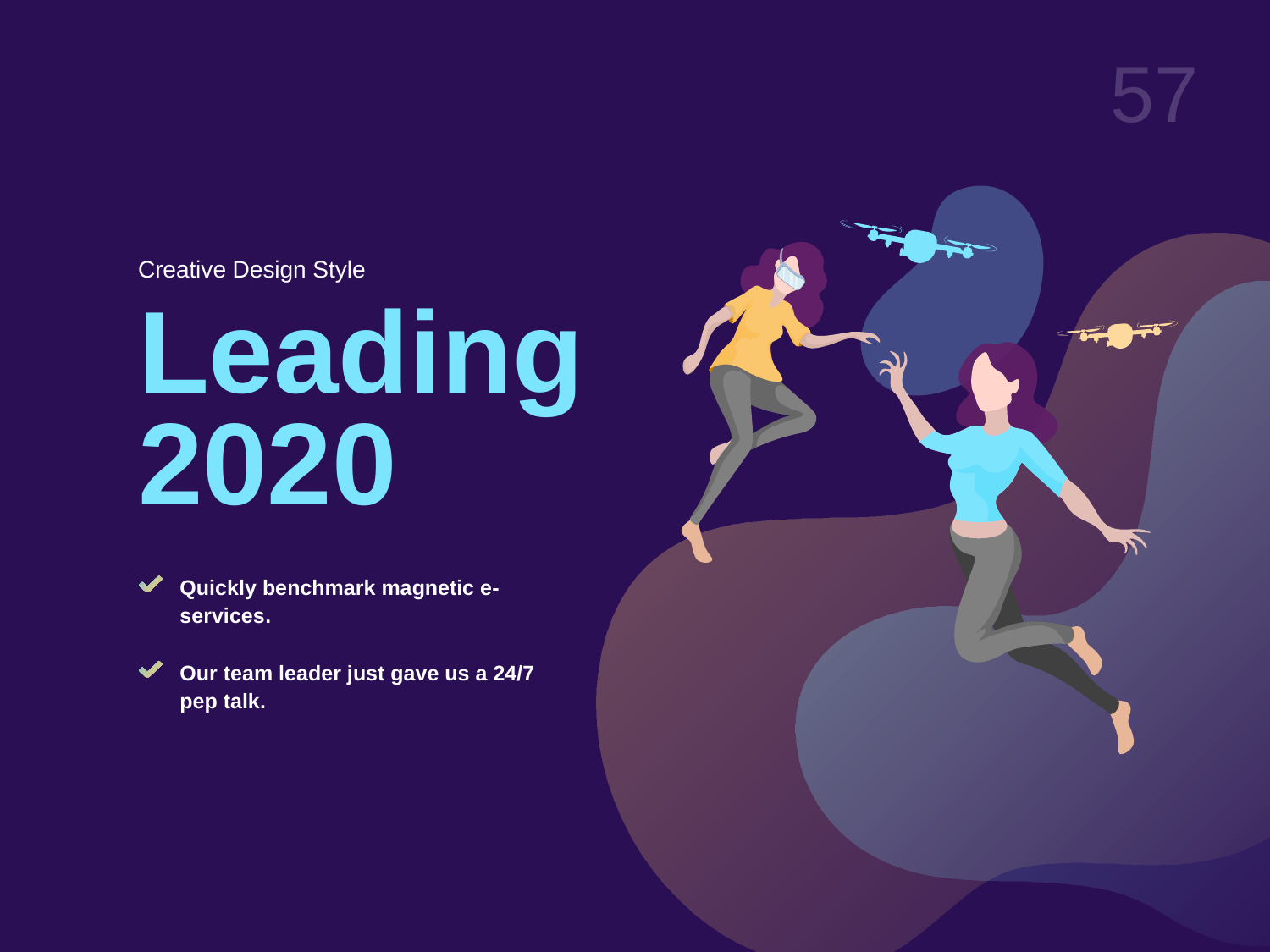

Creative Design Style

Leading 2020

Quickly benchmark magnetic e-services.

Our team leader just gave us a 24/7 pep talk.